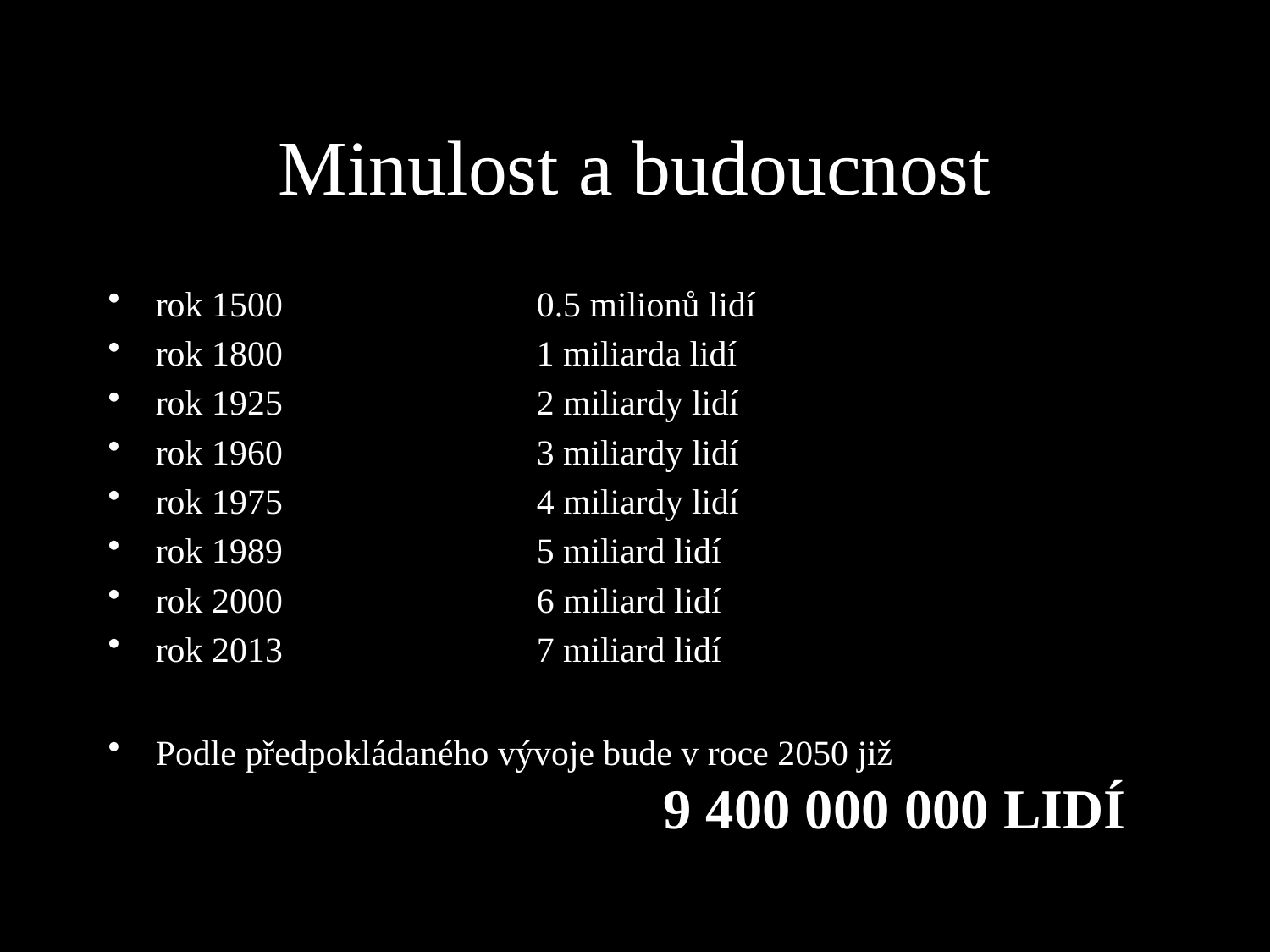

# Minulost a budoucnost
rok 1500 		0.5 milionů lidí
rok 1800		1 miliarda lidí
rok 1925		2 miliardy lidí
rok 1960		3 miliardy lidí
rok 1975		4 miliardy lidí
rok 1989		5 miliard lidí
rok 2000		6 miliard lidí
rok 2013		7 miliard lidí

Podle předpokládaného vývoje bude v roce 2050 již						9 400 000 000 LIDÍ